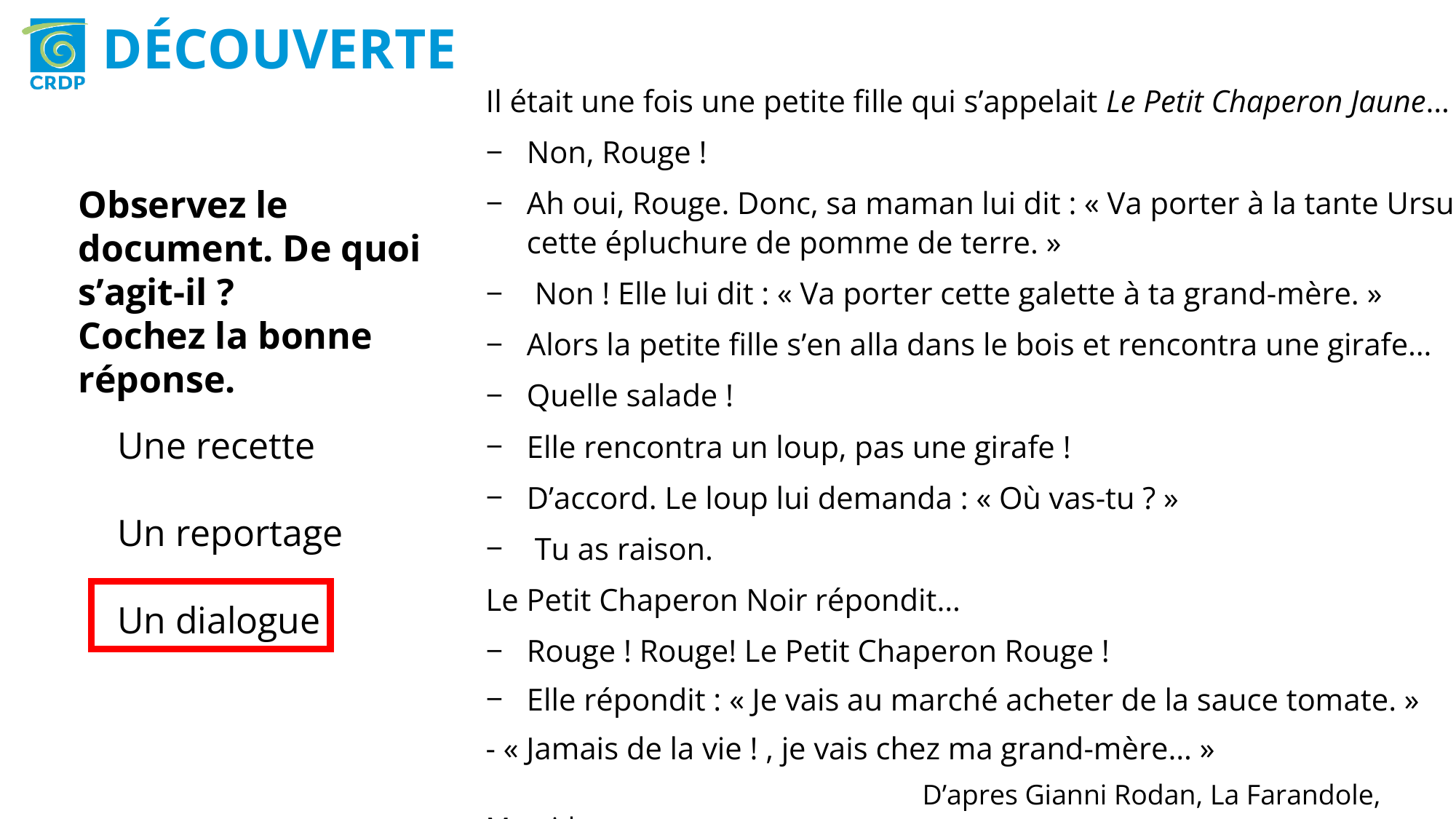

DÉCOUVERTE
Il était une fois une petite fille qui s’appelait Le Petit Chaperon Jaune…
Non, Rouge !
Ah oui, Rouge. Donc, sa maman lui dit : « Va porter à la tante Ursule cette épluchure de pomme de terre. »
 Non ! Elle lui dit : « Va porter cette galette à ta grand-mère. »
Alors la petite fille s’en alla dans le bois et rencontra une girafe…
Quelle salade !
Elle rencontra un loup, pas une girafe !
D’accord. Le loup lui demanda : « Où vas-tu ? »
 Tu as raison.
Le Petit Chaperon Noir répondit…
Rouge ! Rouge! Le Petit Chaperon Rouge !
Elle répondit : « Je vais au marché acheter de la sauce tomate. »
- « Jamais de la vie ! , je vais chez ma grand-mère… »
				D’apres Gianni Rodan, La Farandole, Messidor

Observez le document. De quoi s’agit-il ?
Cochez la bonne réponse.

Une recette

Un reportage

Un dialogue